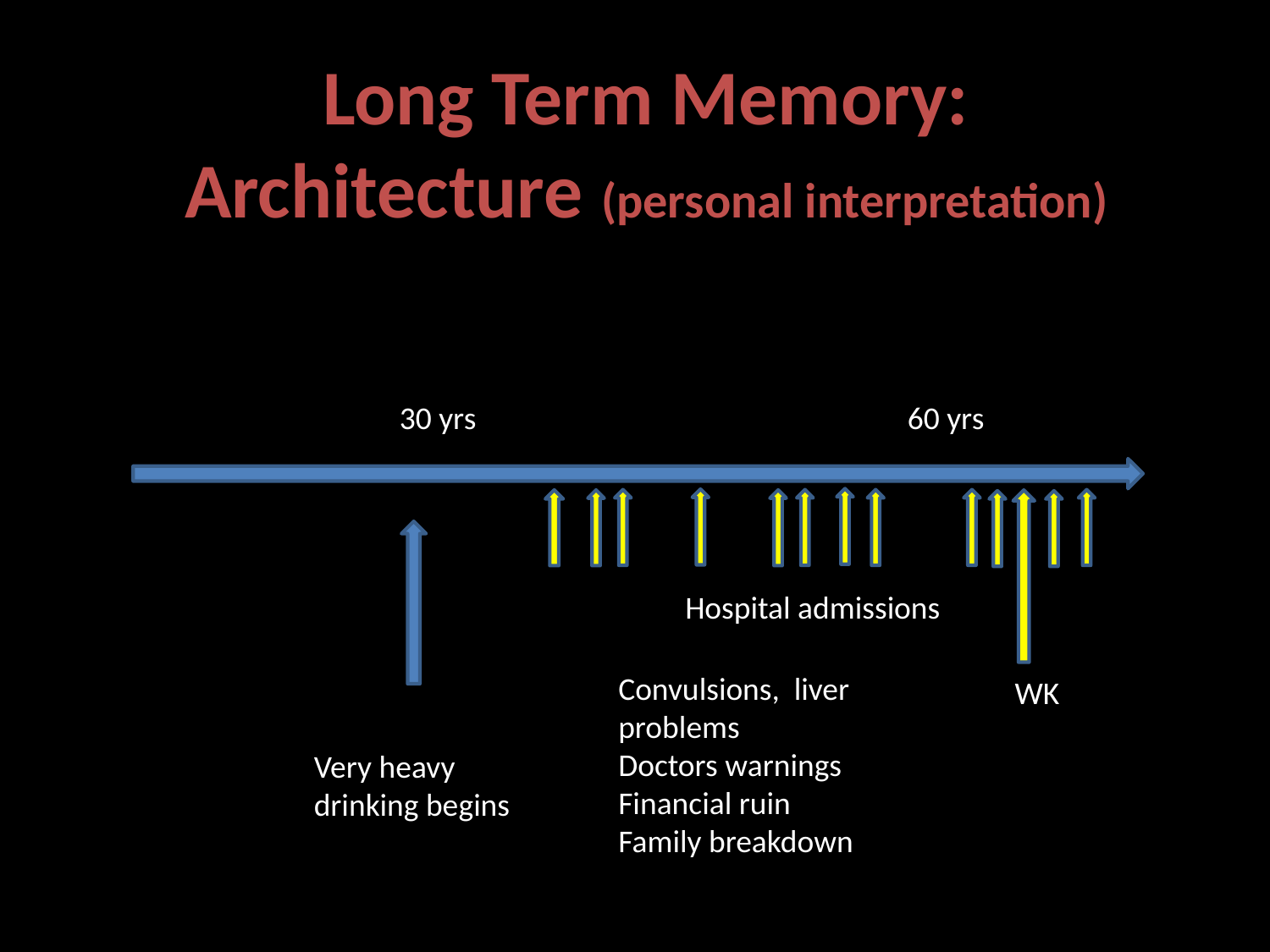

# Long Term Memory: Architecture (personal interpretation)
30 yrs				60 yrs

Hospital admissions
Convulsions,  liver
problems
Doctors warnings
Financial ruin
Family breakdown
WK
Very heavy
drinking begins